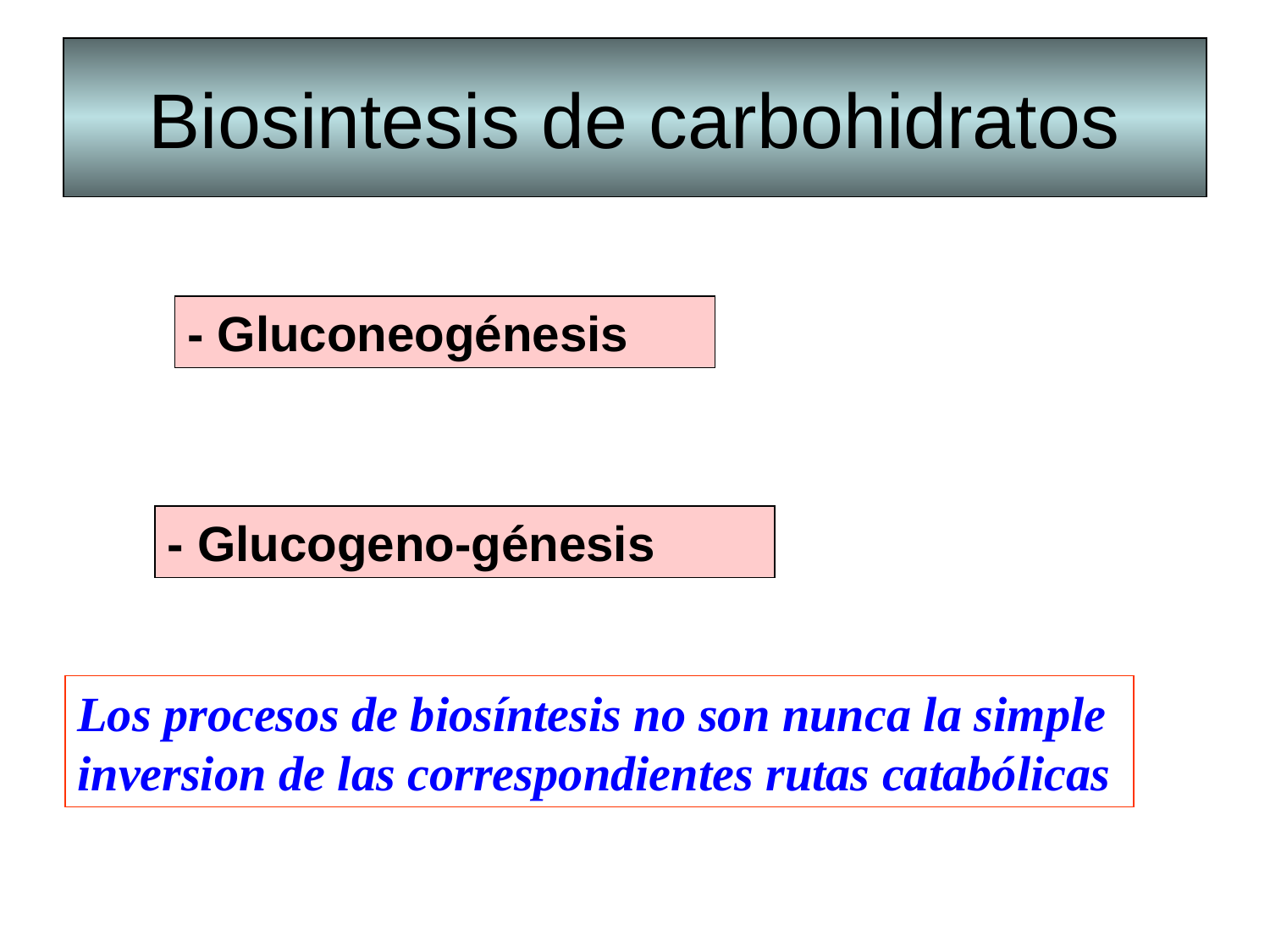

# Biosintesis de carbohidratos
- Gluconeogénesis
- Glucogeno-génesis
Los procesos de biosíntesis no son nunca la simple inversion de las correspondientes rutas catabólicas